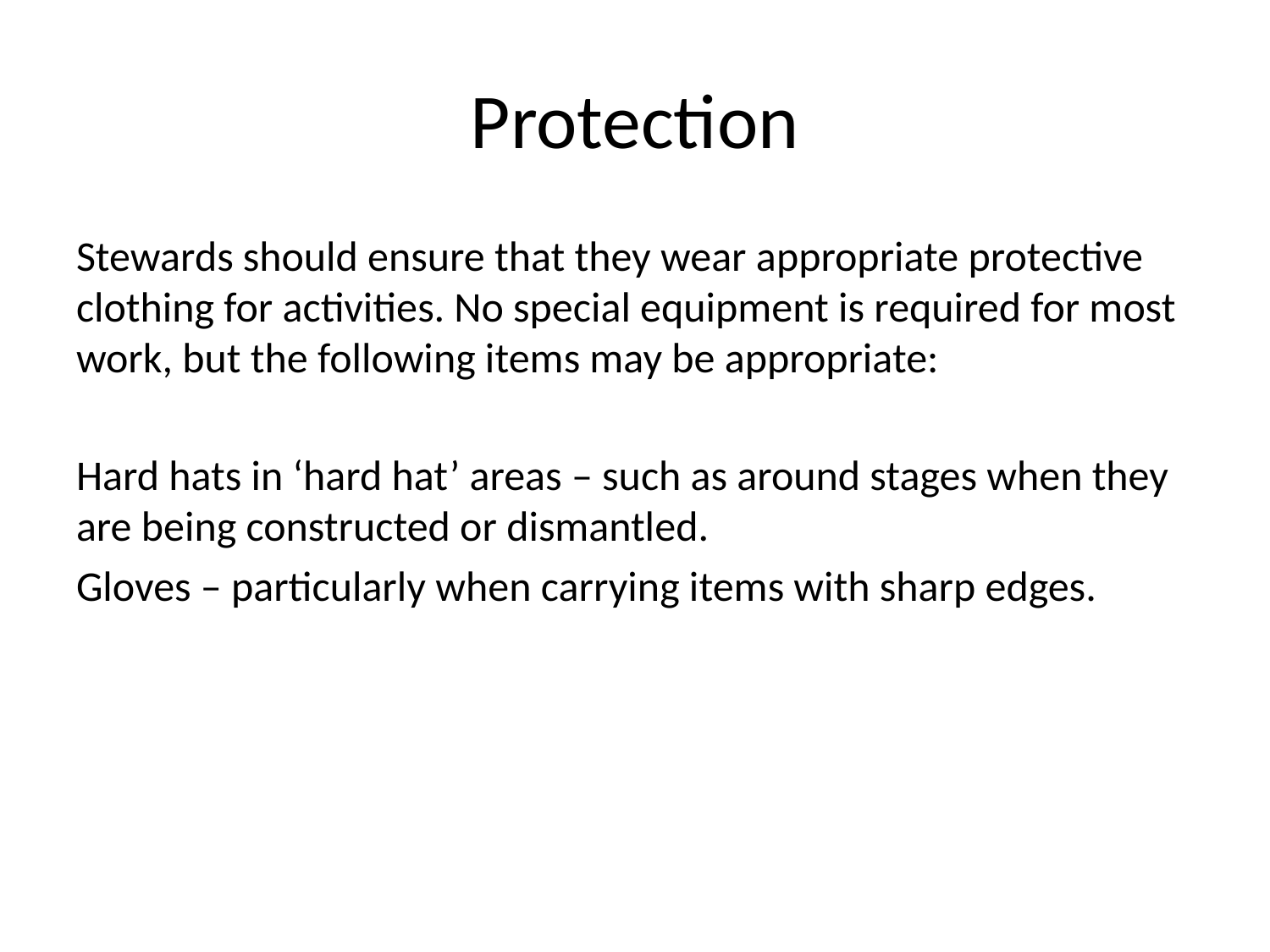

# Protection
Stewards should ensure that they wear appropriate protective clothing for activities. No special equipment is required for most work, but the following items may be appropriate:

Hard hats in ‘hard hat’ areas – such as around stages when they are being constructed or dismantled.
Gloves – particularly when carrying items with sharp edges.